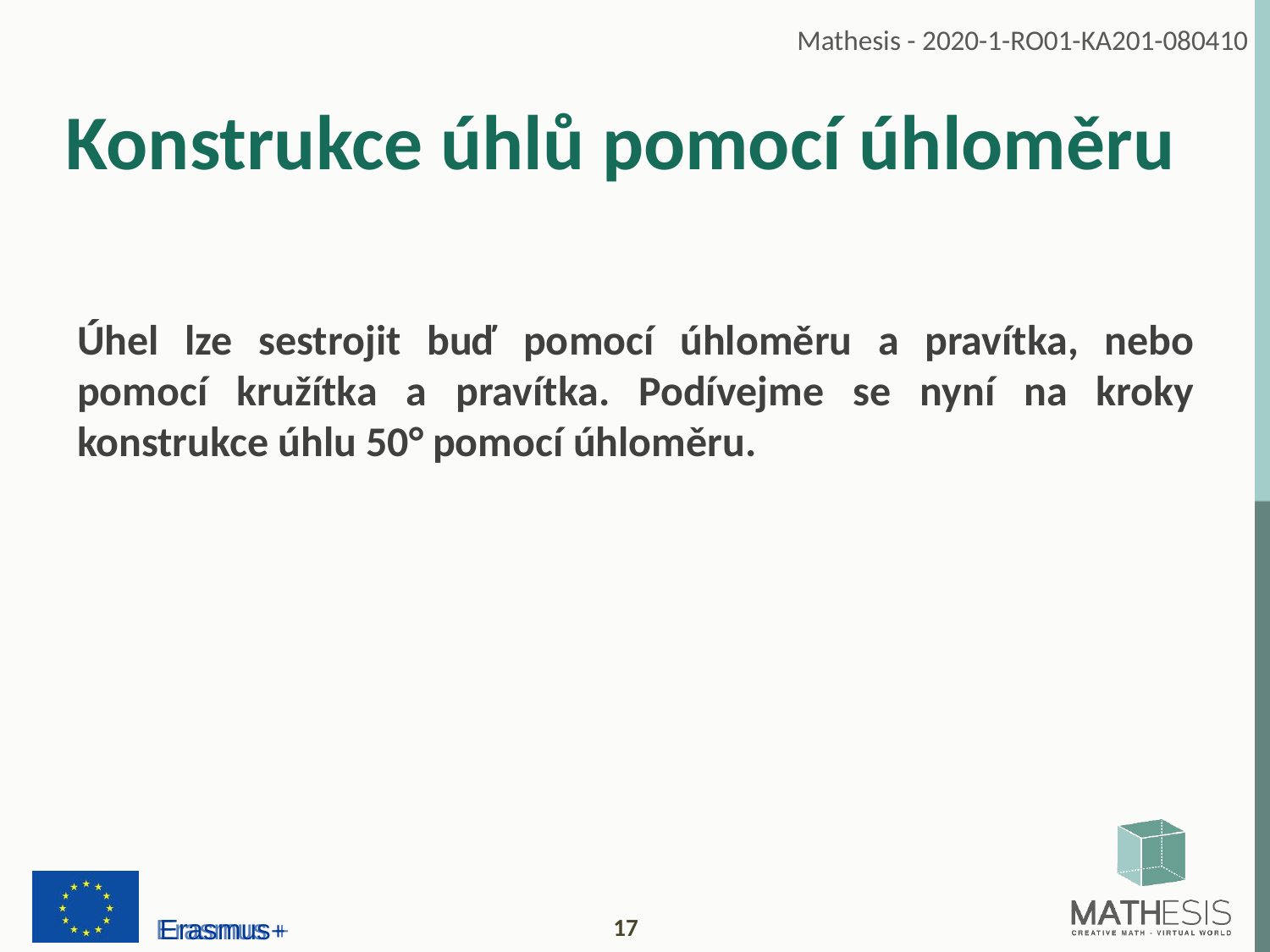

# Konstrukce úhlů pomocí úhloměru
Úhel lze sestrojit buď pomocí úhloměru a pravítka, nebo pomocí kružítka a pravítka. Podívejme se nyní na kroky konstrukce úhlu 50° pomocí úhloměru.